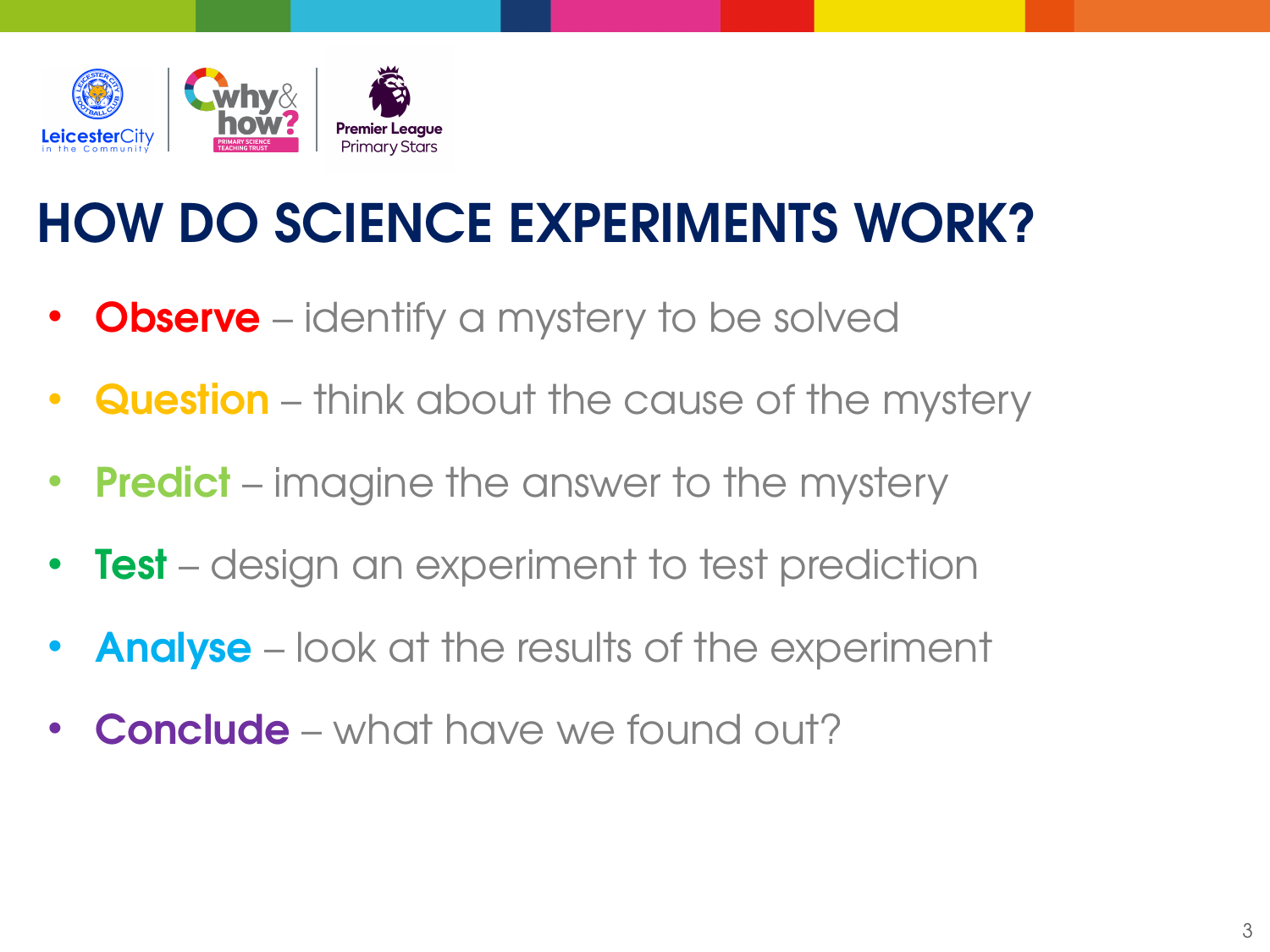

HOW DO SCIENCE EXPERIMENTS WORK?
Observe – identify a mystery to be solved

Question – think about the cause of the mystery

Predict – imagine the answer to the mystery

Test – design an experiment to test prediction

Analyse – look at the results of the experiment

Conclude – what have we found out?
3